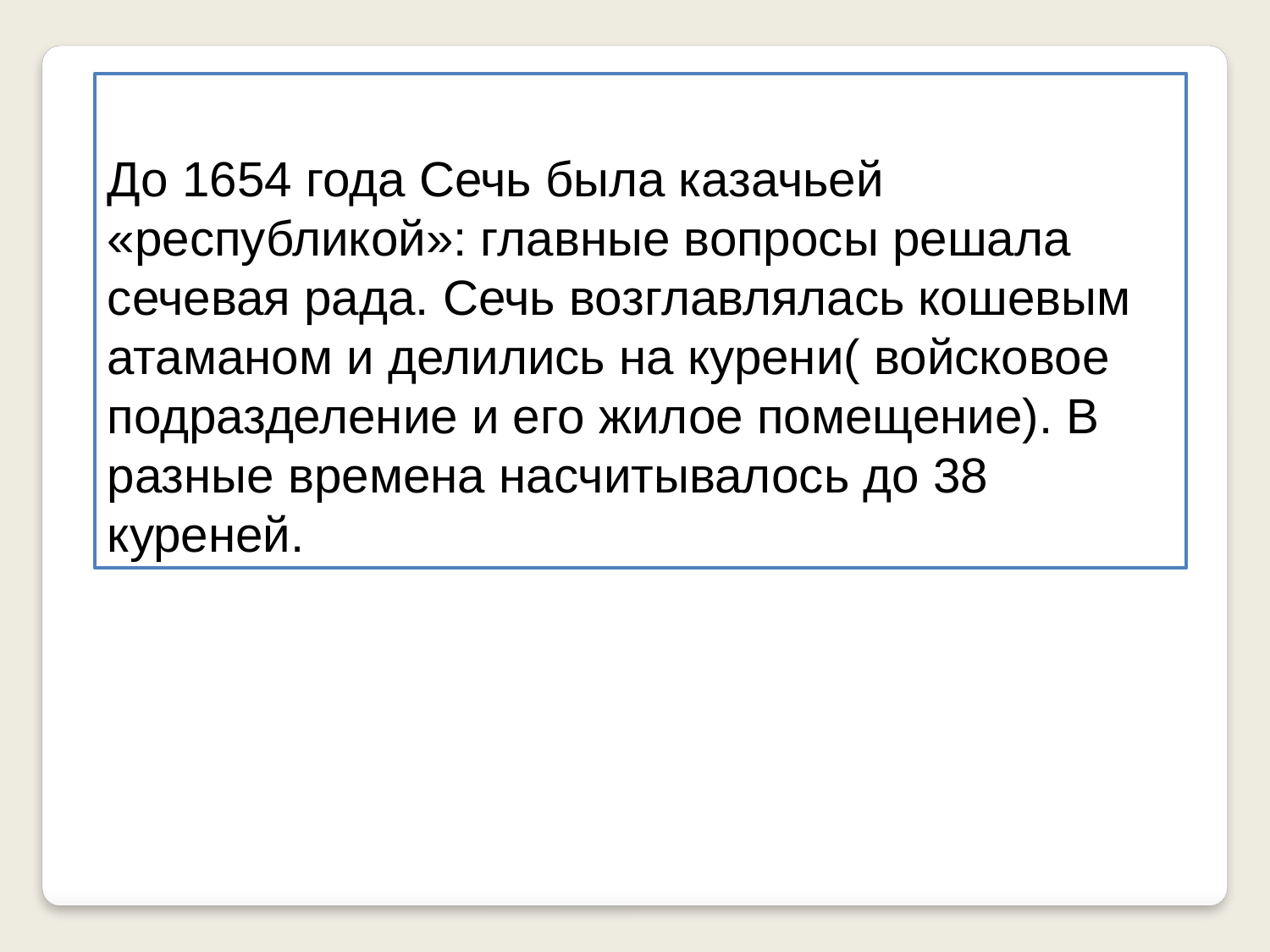

До 1654 года Сечь была казачьей «республикой»: главные вопросы решала сечевая рада. Сечь возглавлялась кошевым атаманом и делились на курени( войсковое подразделение и его жилое помещение). В разные времена насчитывалось до 38 куреней.